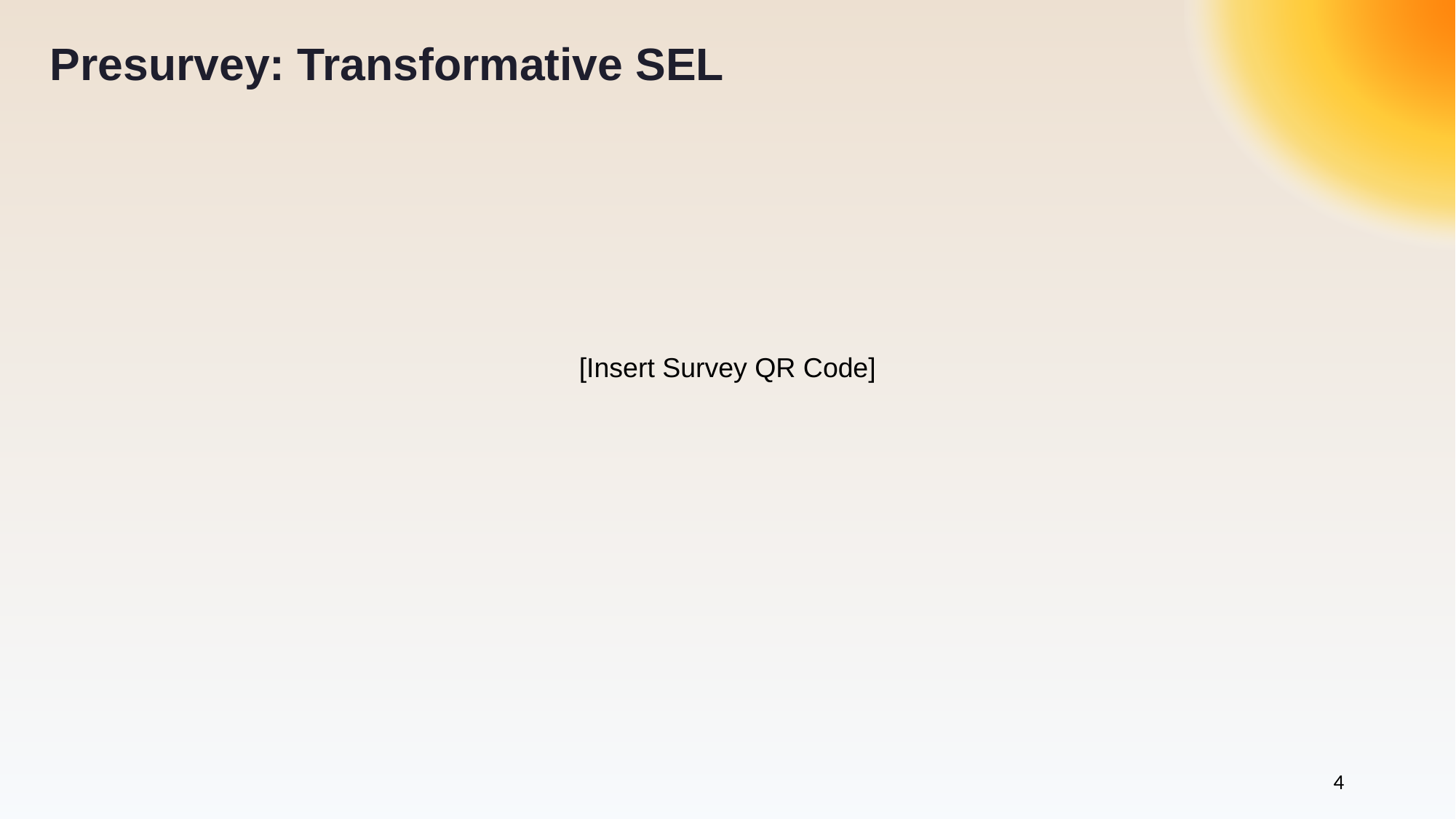

# Presurvey: Transformative SEL
[Insert Survey QR Code]

4